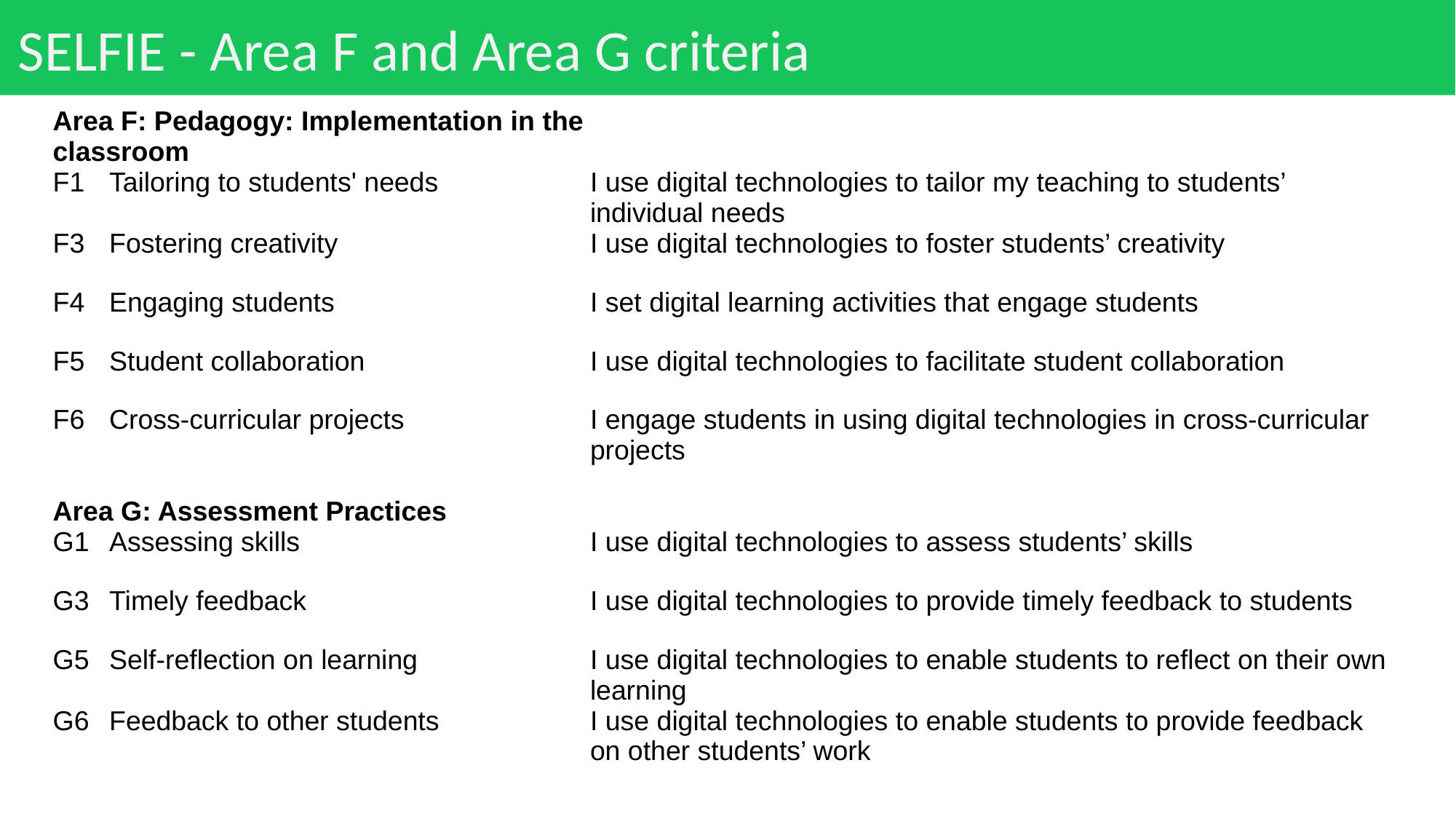

# SELFIE - Area F and Area G criteria
| Area F: Pedagogy: Implementation in the classroom |  |  |
| --- | --- | --- |
| F1 | Tailoring to students' needs | I use digital technologies to tailor my teaching to students’ individual needs |
| F3 | Fostering creativity | I use digital technologies to foster students’ creativity |
| F4 | Engaging students | I set digital learning activities that engage students |
| F5 | Student collaboration | I use digital technologies to facilitate student collaboration |
| F6 | Cross-curricular projects | I engage students in using digital technologies in cross-curricular projects |
|  |  |  |
| Area G: Assessment Practices |  |  |
| G1 | Assessing skills | I use digital technologies to assess students’ skills |
| G3 | Timely feedback | I use digital technologies to provide timely feedback to students |
| G5 | Self-reflection on learning | I use digital technologies to enable students to reflect on their own learning |
| G6 | Feedback to other students | I use digital technologies to enable students to provide feedback on other students’ work |